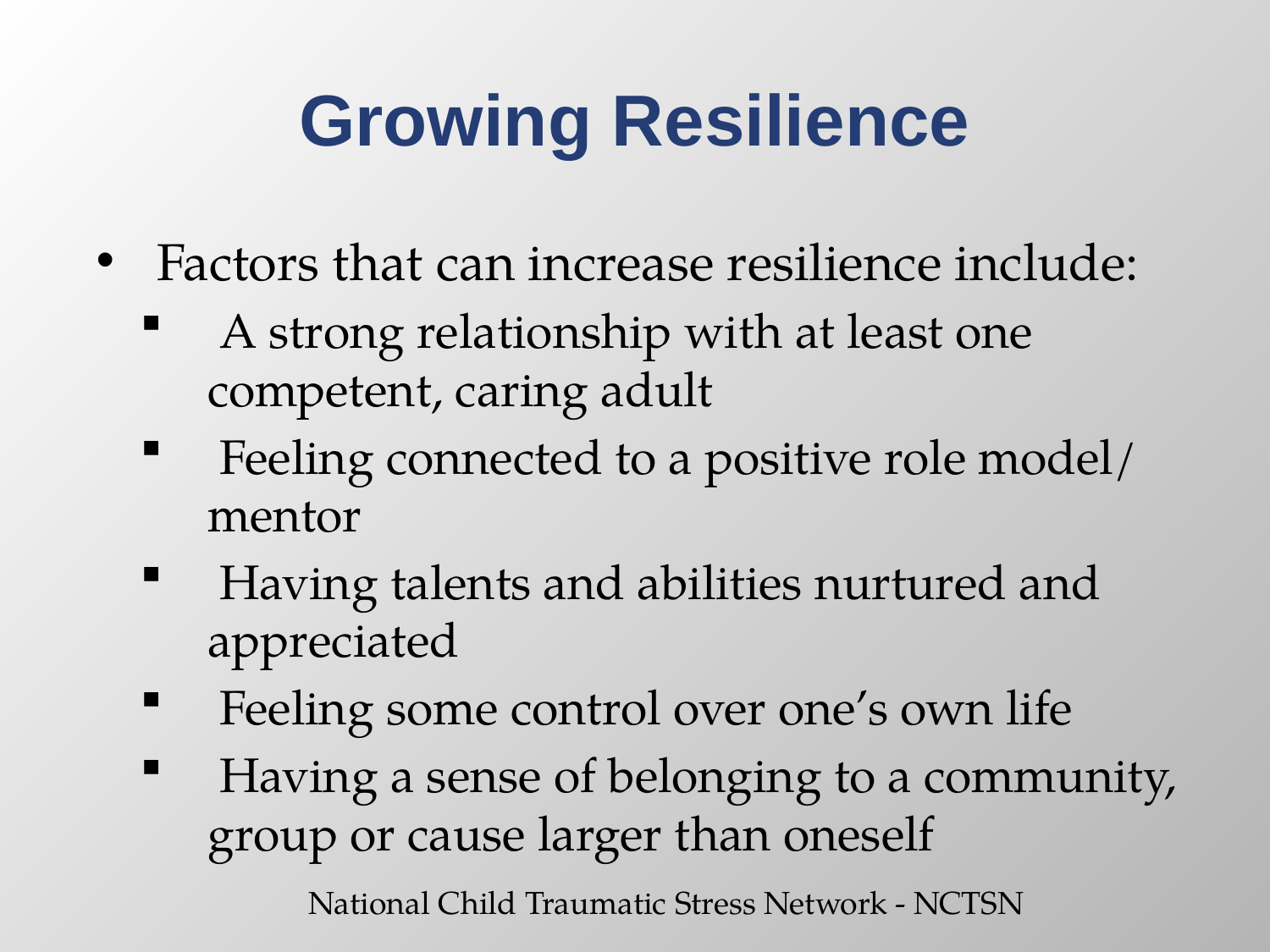

# Growing Resilience
Factors that can increase resilience include:
 A strong relationship with at least one competent, caring adult
 Feeling connected to a positive role model/ mentor
 Having talents and abilities nurtured and appreciated
 Feeling some control over one’s own life
 Having a sense of belonging to a community, group or cause larger than oneself
National Child Traumatic Stress Network - NCTSN